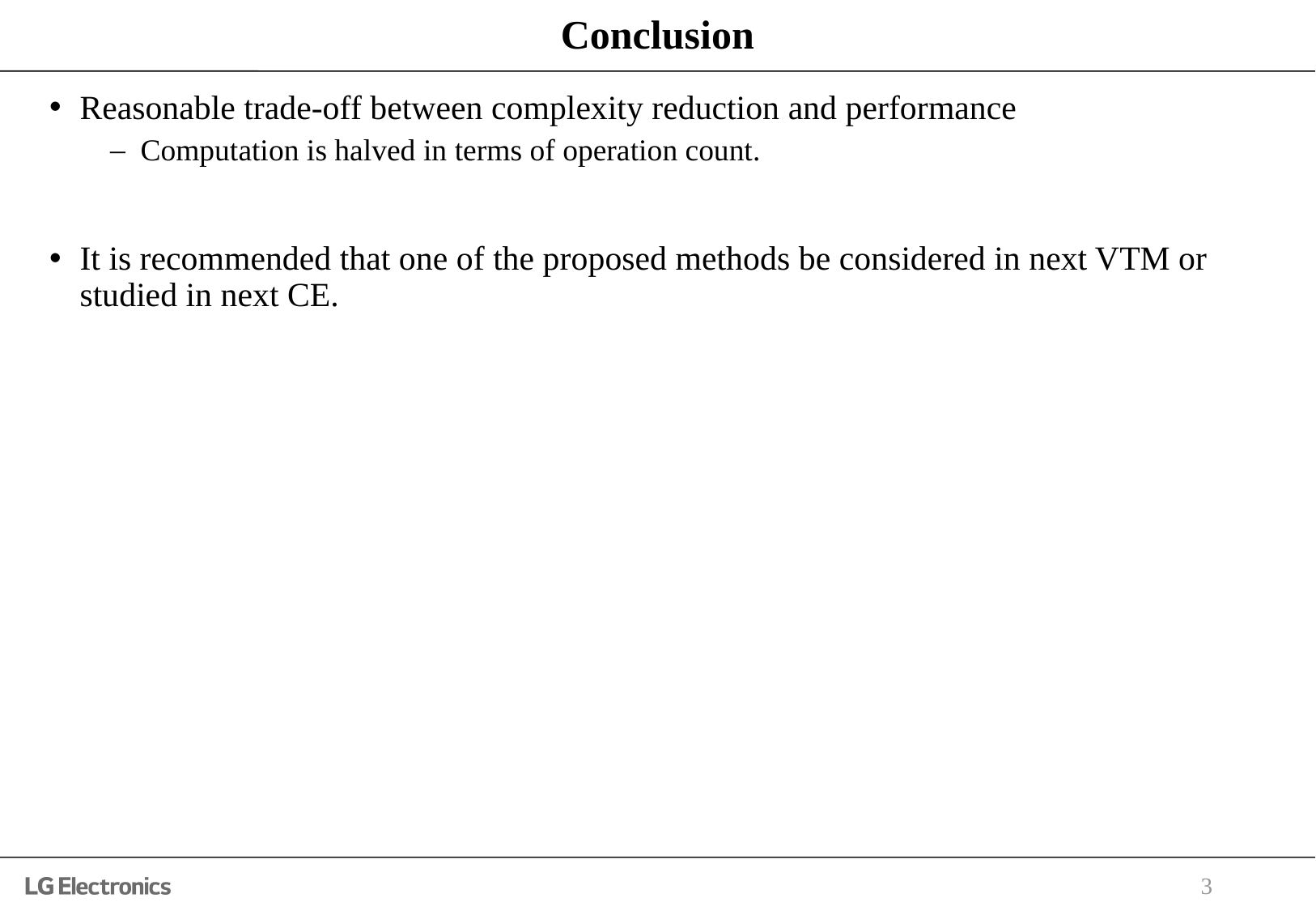

# Conclusion
Reasonable trade-off between complexity reduction and performance
Computation is halved in terms of operation count.

It is recommended that one of the proposed methods be considered in next VTM or studied in next CE.

3